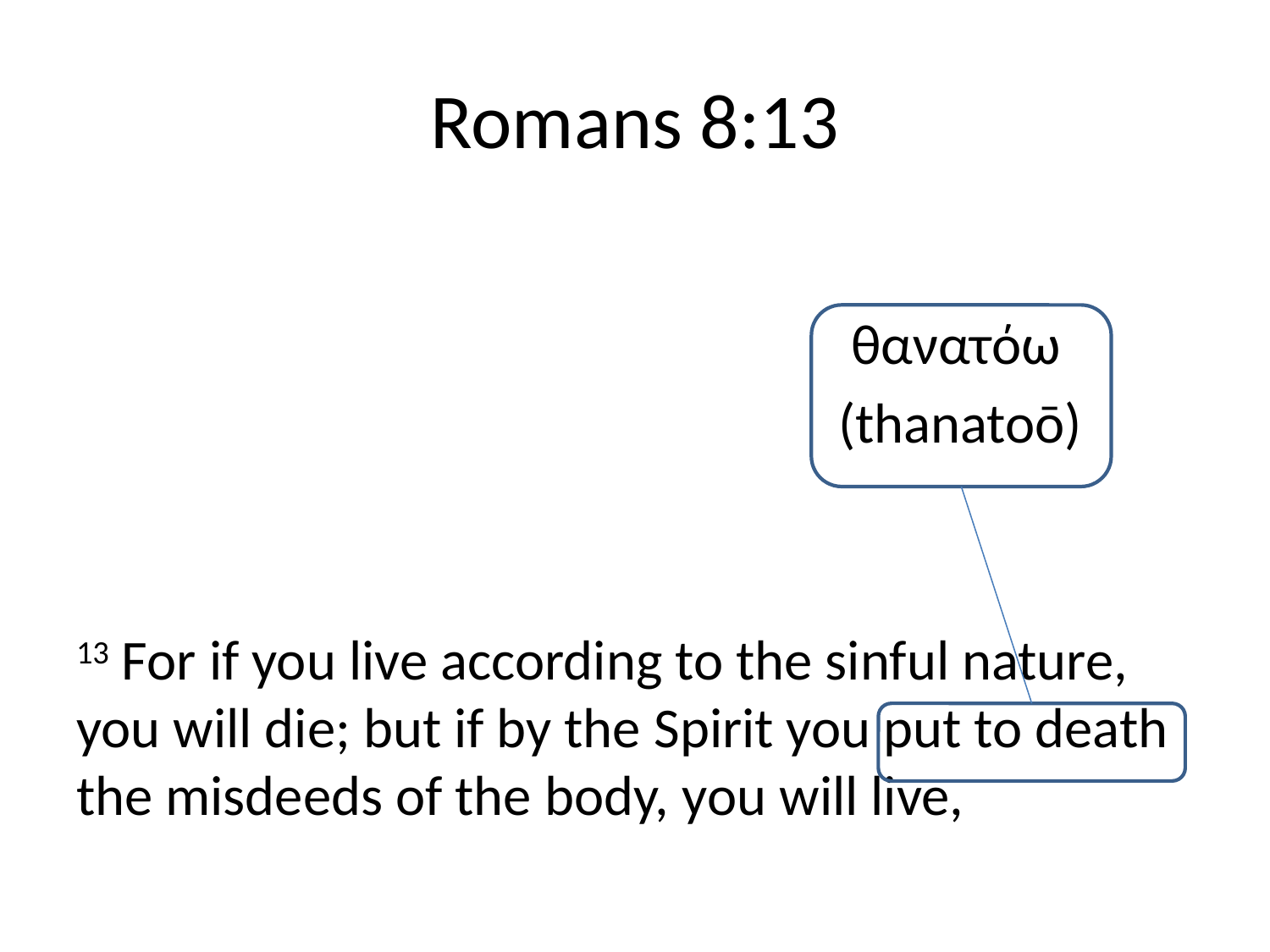

# Romans 8:13

						 θανατόω
						(thanatoō)

13 For if you live according to the sinful nature, you will die; but if by the Spirit you put to death the misdeeds of the body, you will live,